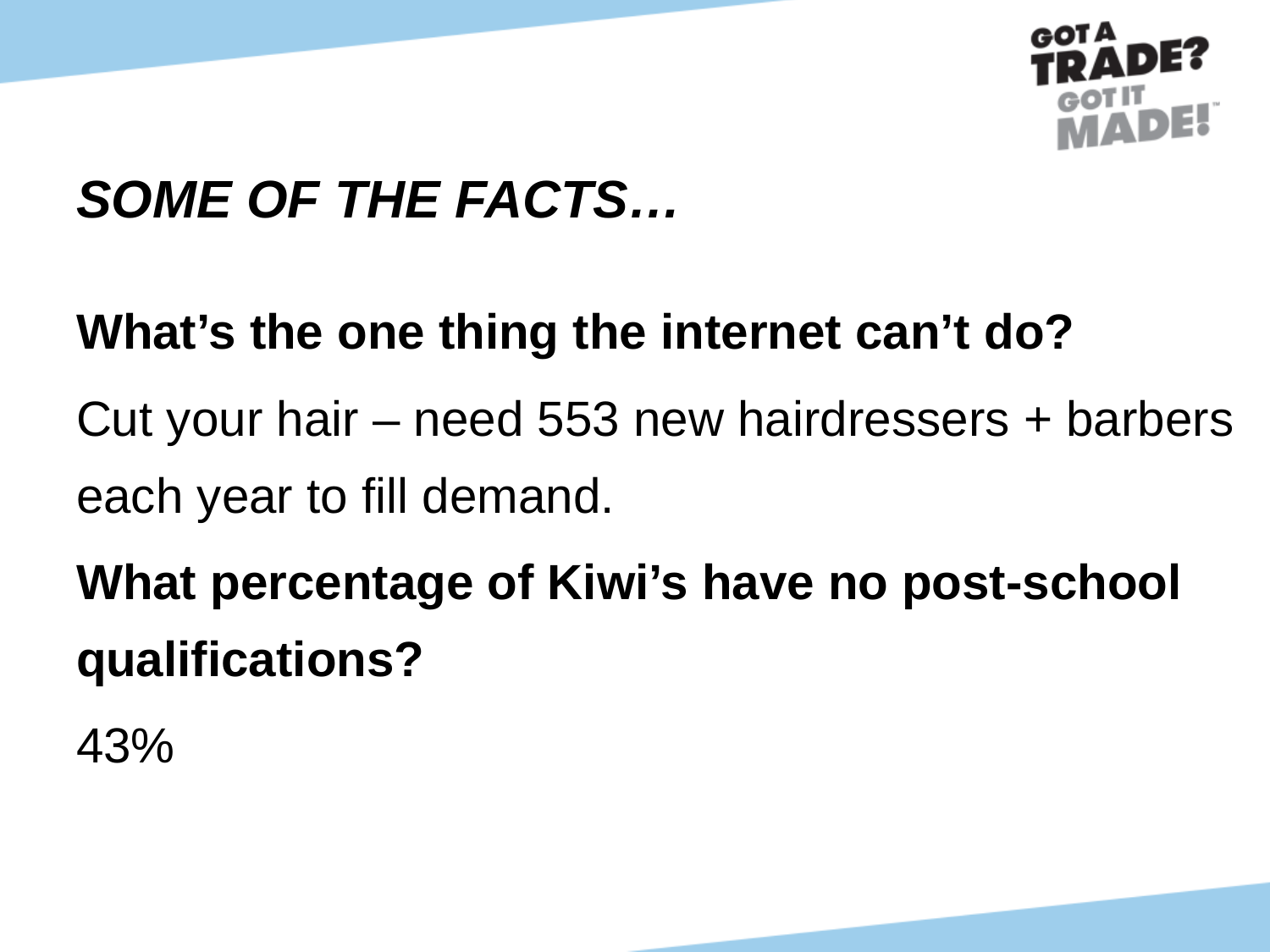

# SOME OF THE FACTS…
What’s the one thing the internet can’t do?
Cut your hair – need 553 new hairdressers + barbers each year to fill demand.
What percentage of Kiwi’s have no post-school qualifications?
43%